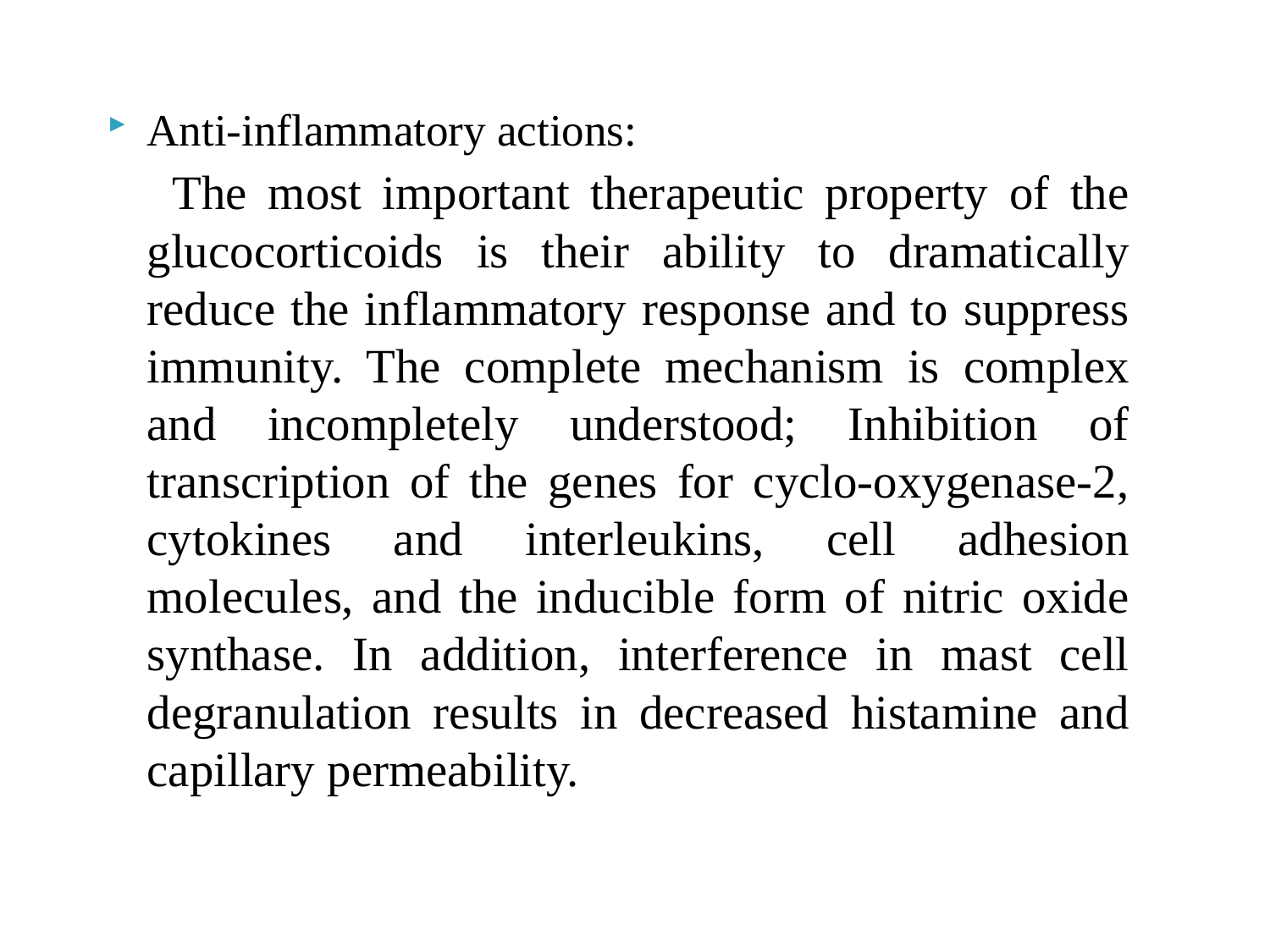

Anti-inflammatory actions:
   The most important therapeutic property of the glucocorticoids is their ability to dramatically reduce the inflammatory response and to suppress immunity. The complete mechanism is complex and incompletely understood; Inhibition of transcription of the genes for cyclo-oxygenase-2, cytokines and interleukins, cell adhesion molecules, and the inducible form of nitric oxide synthase. In addition, interference in mast cell degranulation results in decreased histamine and capillary permeability.